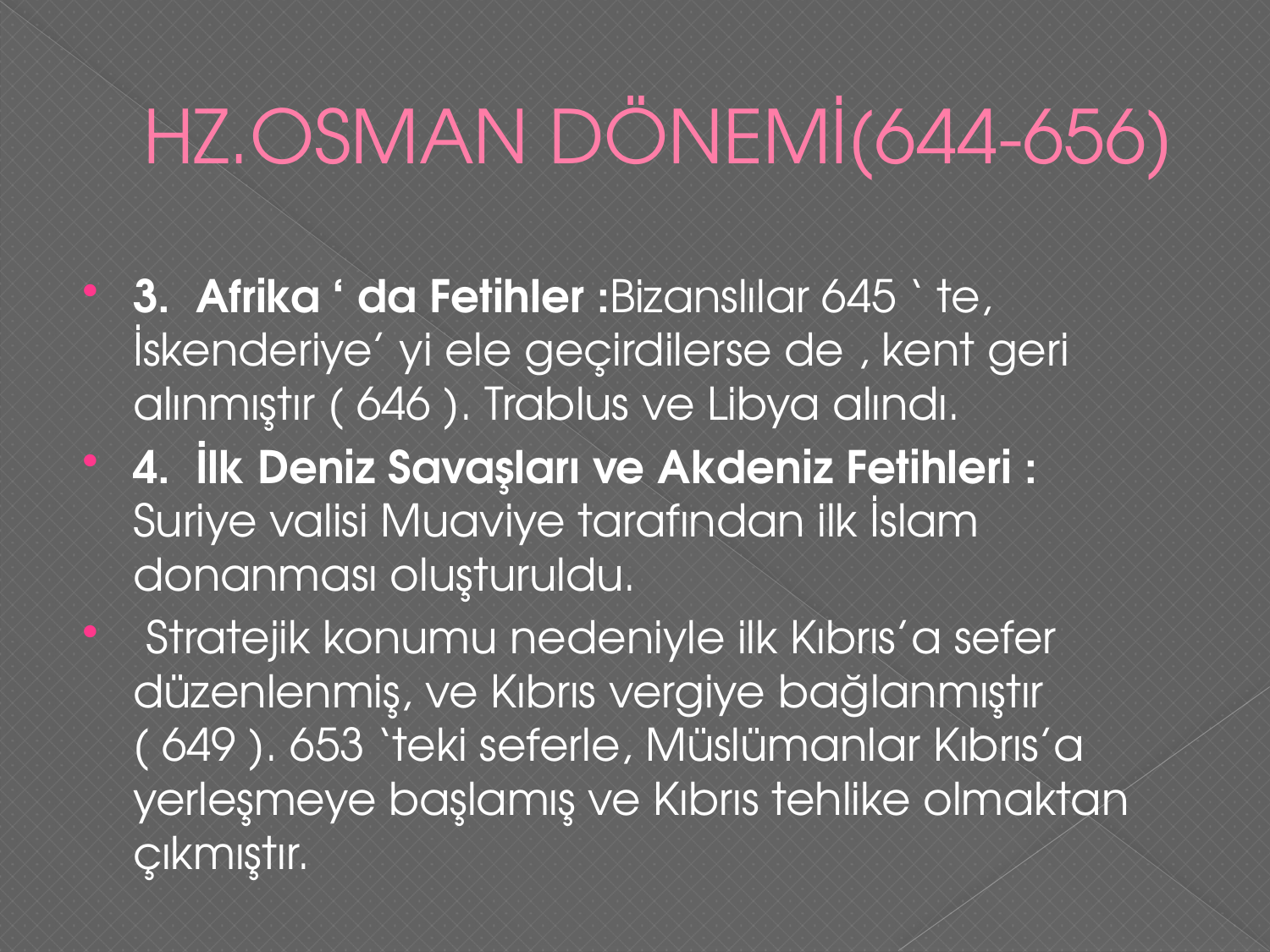

# HZ.OSMAN DÖNEMİ(644-656)
3.  Afrika ‘ da Fetihler :Bizanslılar 645 ‘ te,  İskenderiye’ yi ele geçirdilerse de , kent geri alınmıştır ( 646 ). Trablus ve Libya alındı.
4.  İlk Deniz Savaşları ve Akdeniz Fetihleri :   Suriye valisi Muaviye tarafından ilk İslam donanması oluşturuldu.
 Stratejik konumu nedeniyle ilk Kıbrıs’a sefer düzenlenmiş, ve Kıbrıs vergiye bağlanmıştır ( 649 ). 653 ‘teki seferle, Müslümanlar Kıbrıs’a yerleşmeye başlamış ve Kıbrıs tehlike olmaktan çıkmıştır.